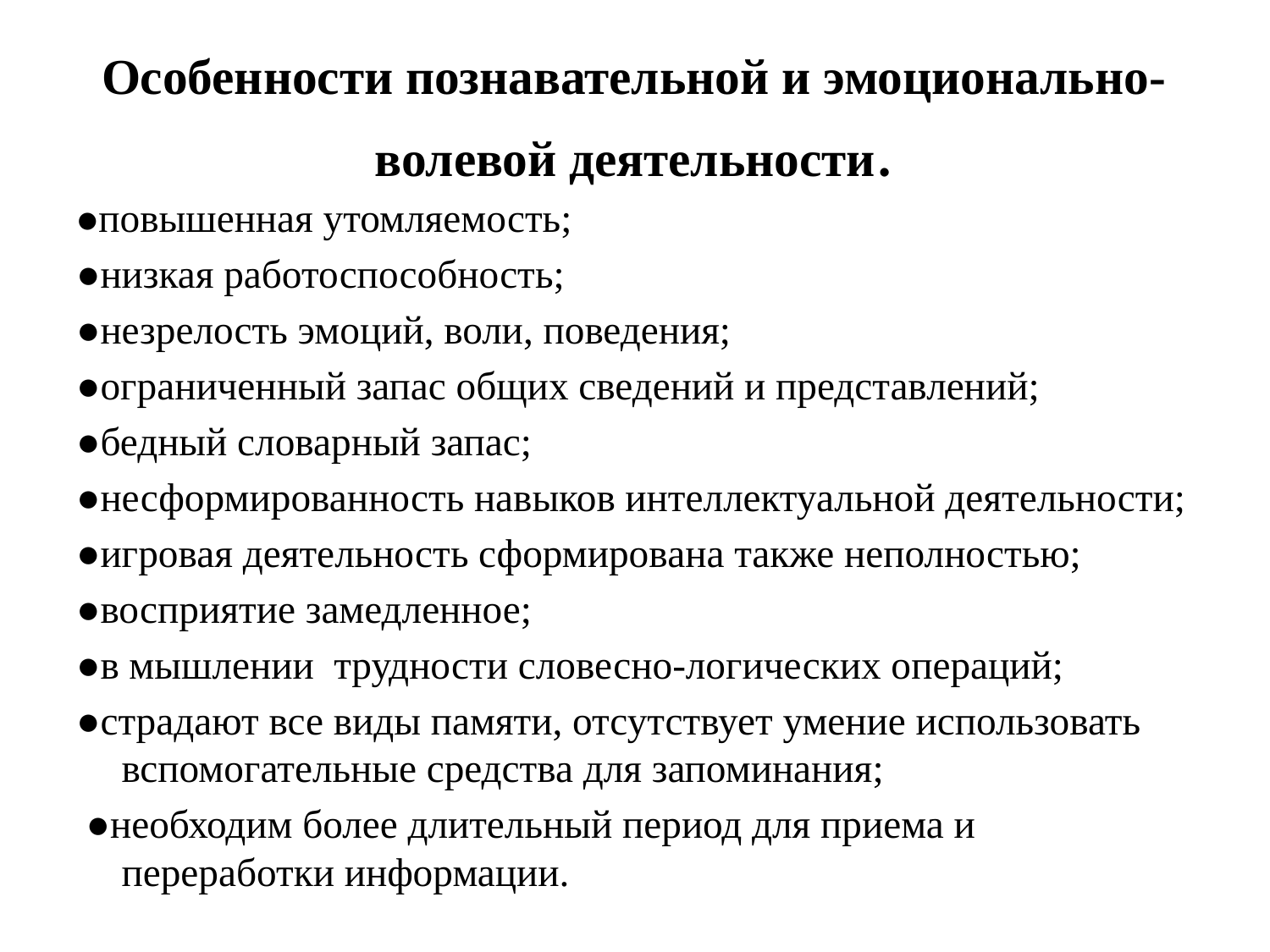

# Особенности познавательной и эмоционально-волевой деятельности.
●повышенная утомляемость;
●низкая работоспособность;
●незрелость эмоций, воли, поведения;
●ограниченный запас общих сведений и представлений;
●бедный словарный запас;
●несформированность навыков интеллектуальной деятельности;
●игровая деятельность сформирована также неполностью;
●восприятие замедленное;
●в мышлении  трудности словесно-логических операций;
●страдают все виды памяти, отсутствует умение использовать вспомогательные средства для запоминания;
 ●необходим более длительный период для приема и переработки информации.